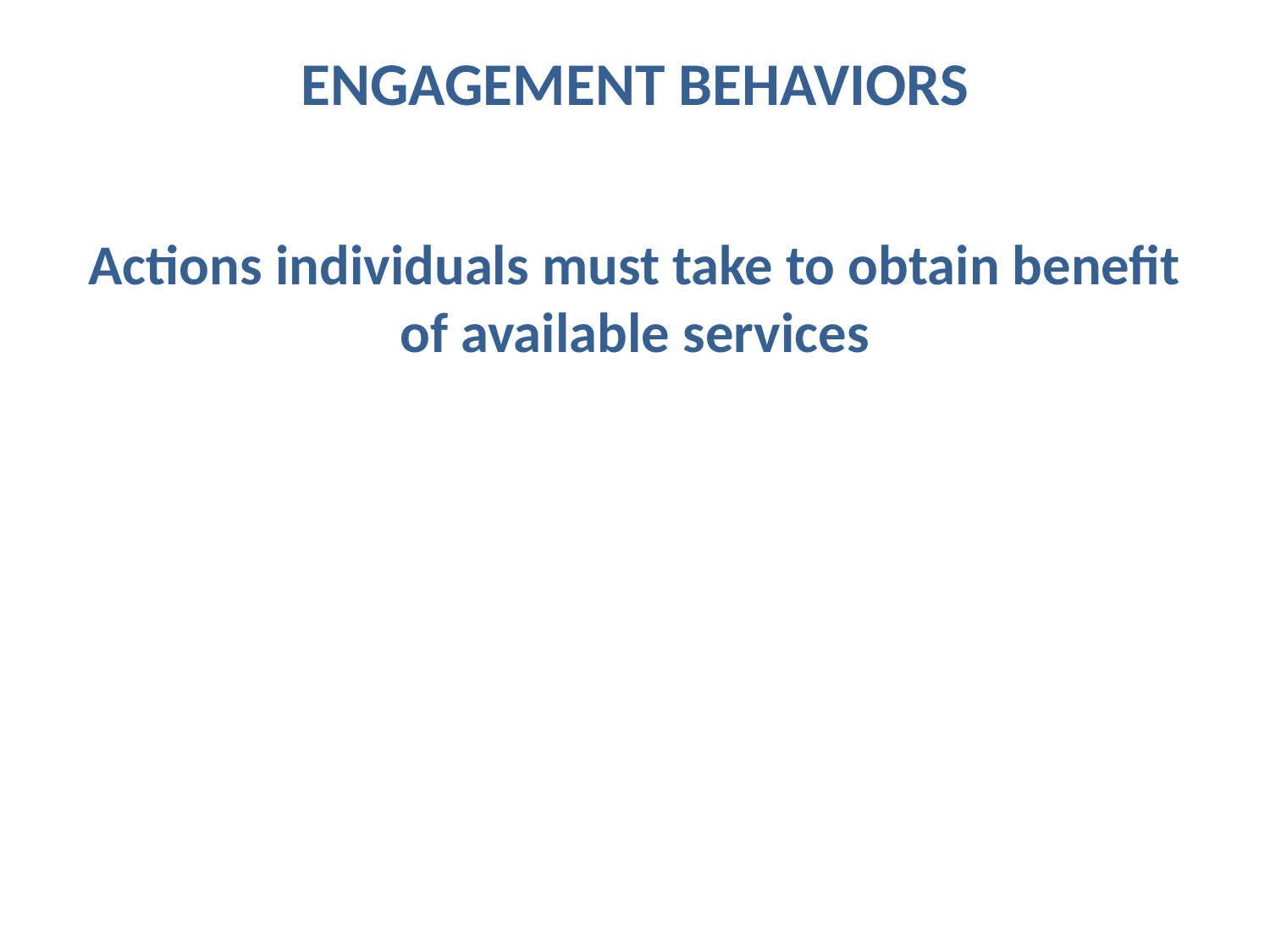

# ENGAGEMENT BEHAVIORS
Actions individuals must take to obtain benefit of available services